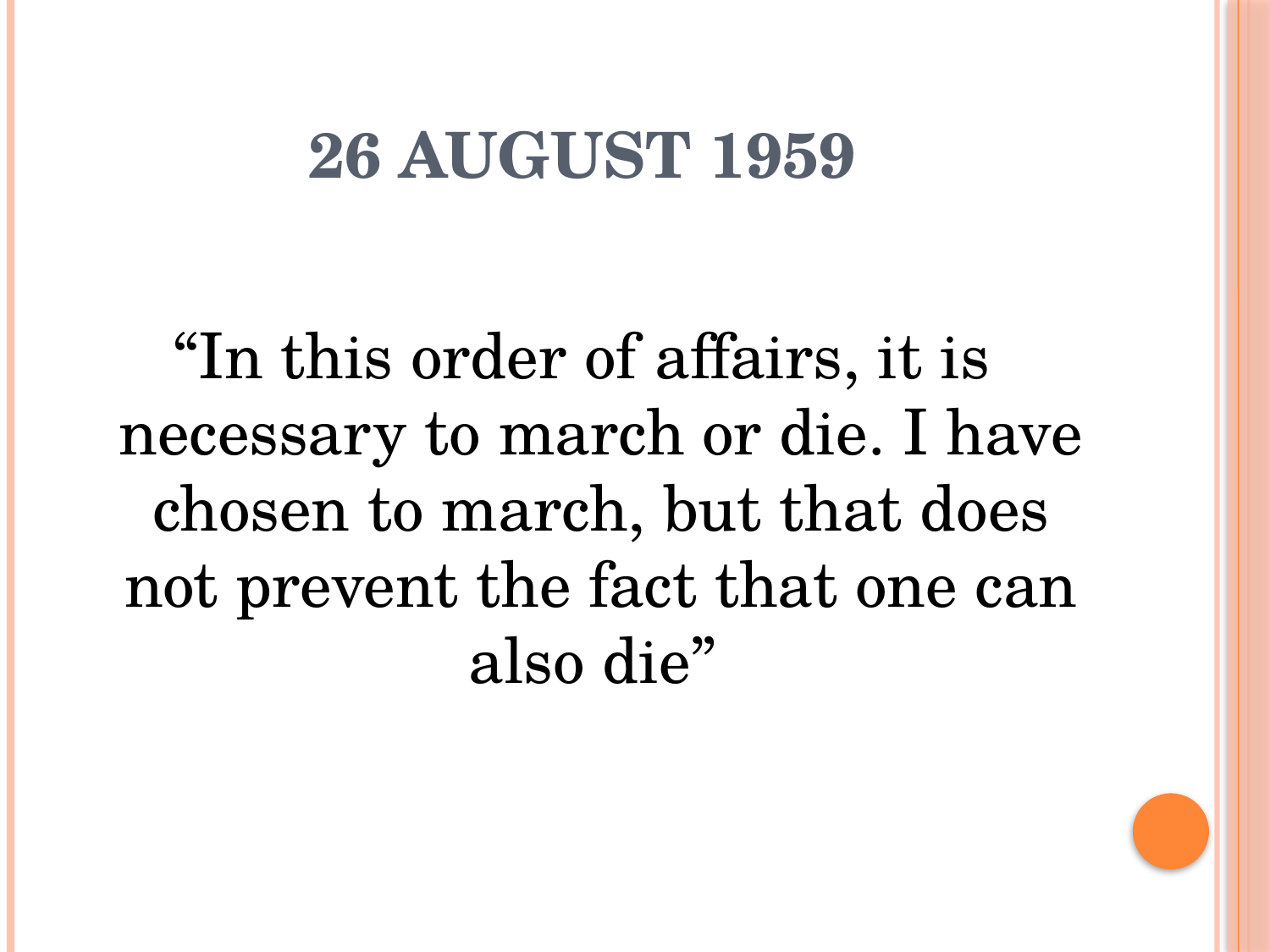

# 26 AUGUST 1959

“In this order of affairs, it is necessary to march or die. I have chosen to march, but that does not prevent the fact that one can also die”